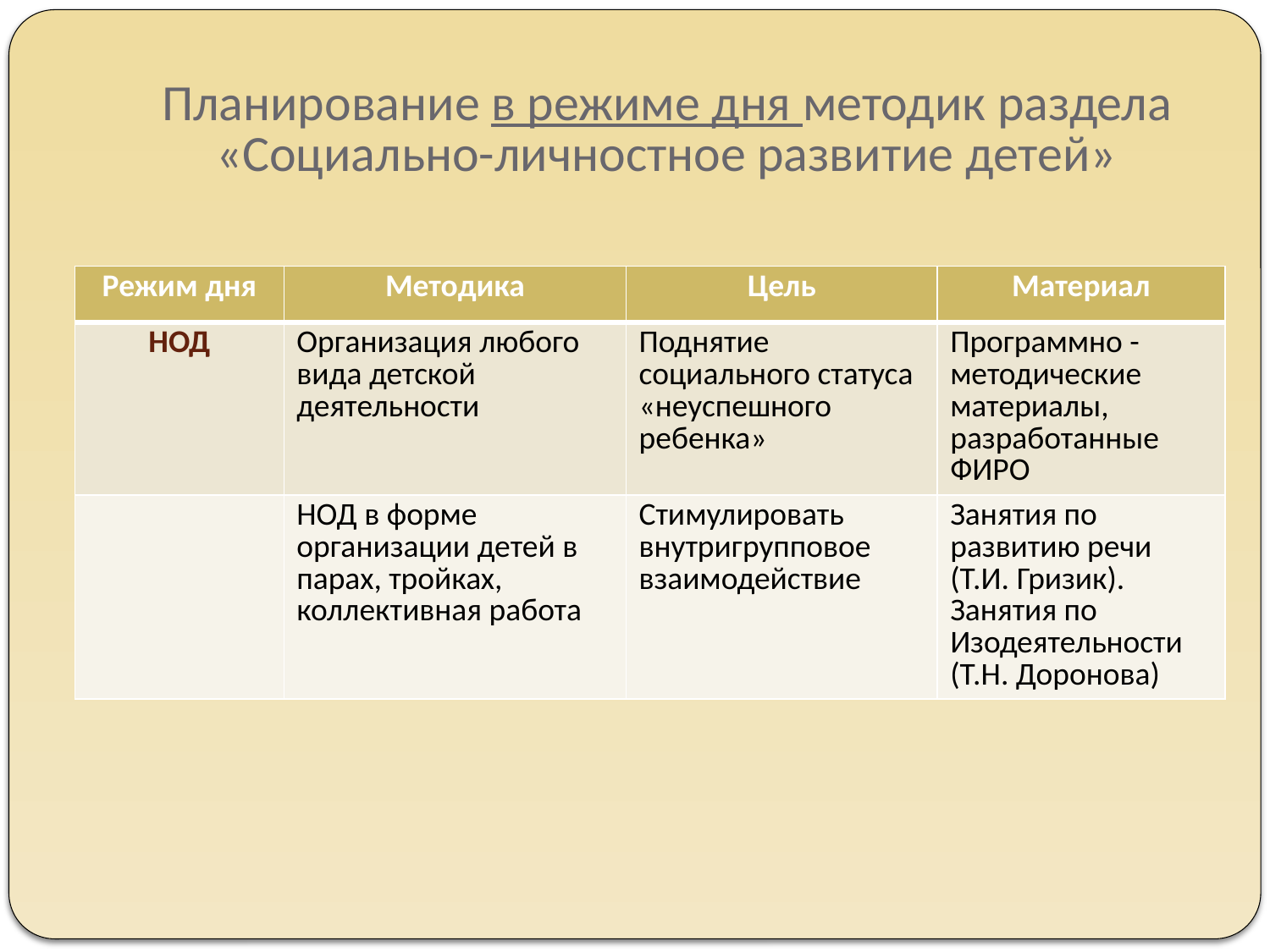

# Планирование в режиме дня методик раздела «Социально-личностное развитие детей»
| Режим дня | Методика | Цель | Материал |
| --- | --- | --- | --- |
| НОД | Организация любого вида детской деятельности | Поднятие социального статуса «неуспешного ребенка» | Программно - методические материалы, разработанные ФИРО |
|  | НОД в форме организации детей в парах, тройках, коллективная работа | Стимулировать внутригрупповое взаимодействие | Занятия по развитию речи (Т.И. Гризик). Занятия по Изодеятельности (Т.Н. Доронова) |